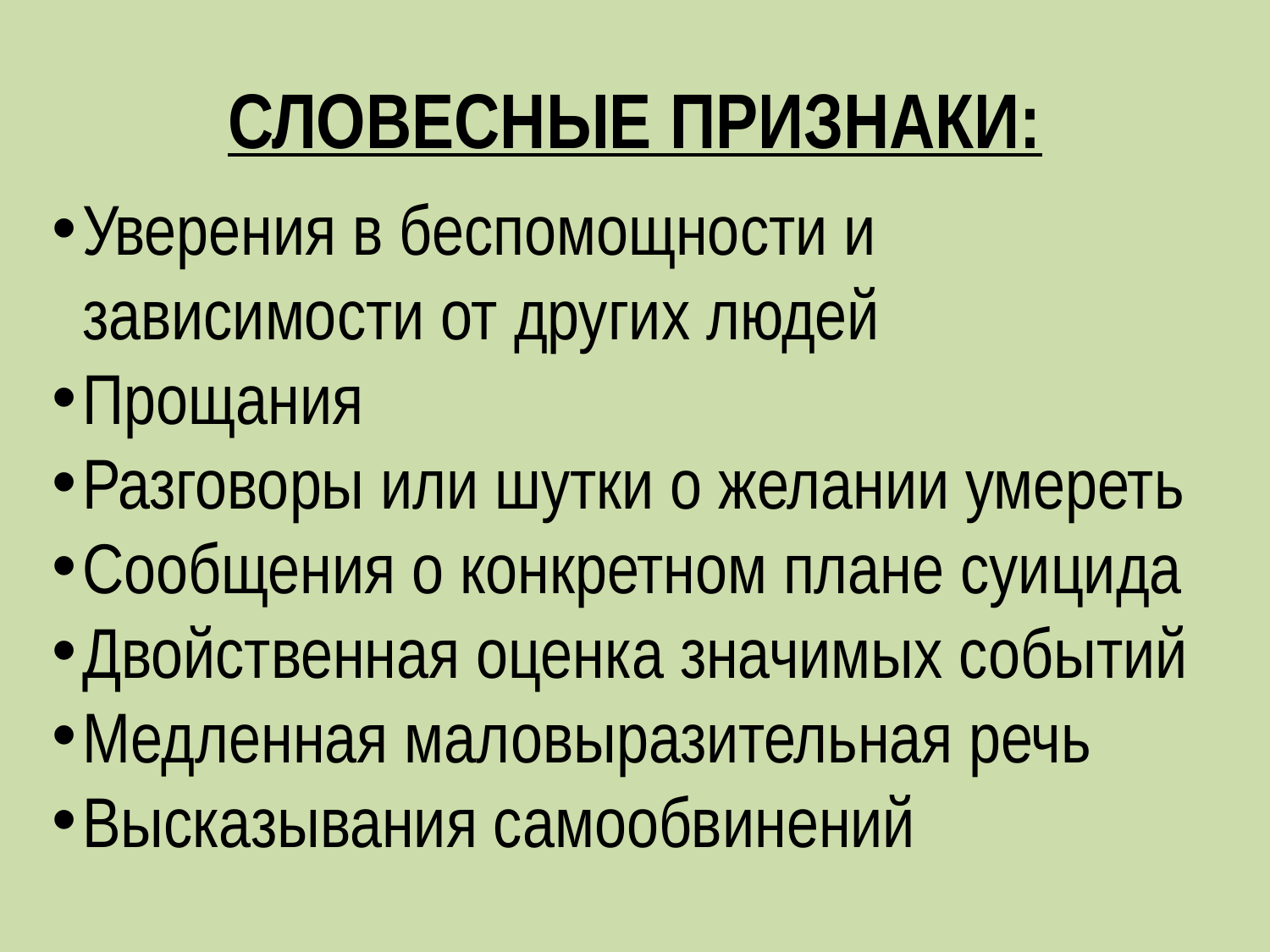

# СЛОВЕСНЫЕ ПРИЗНАКИ:
Уверения в беспомощности и зависимости от других людей
Прощания
Разговоры или шутки о желании умереть
Сообщения о конкретном плане суицида
Двойственная оценка значимых событий
Медленная маловыразительная речь
Высказывания самообвинений